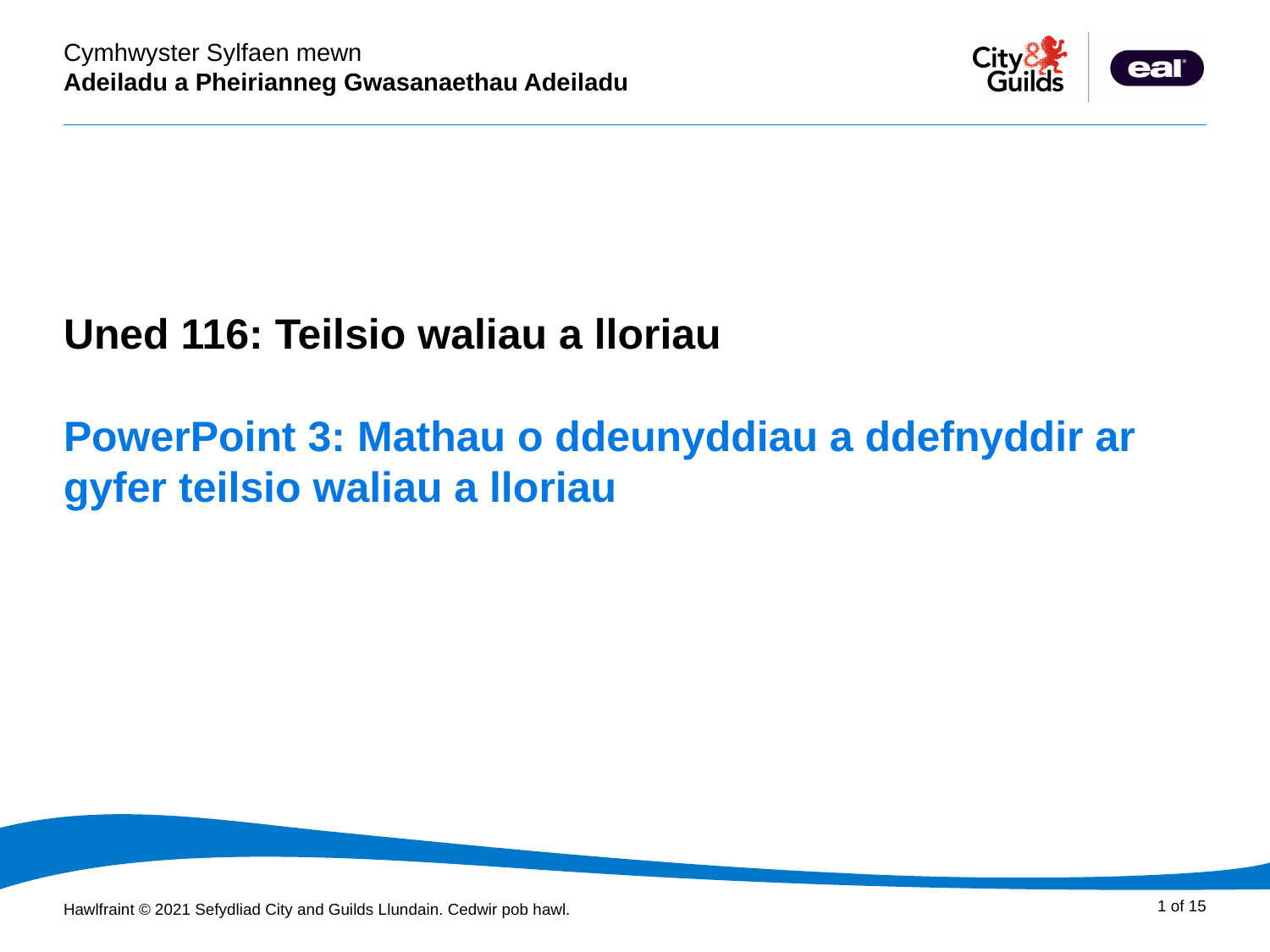

Cyflwyniad PowerPoint
Uned 116: Teilsio waliau a lloriau
# PowerPoint 3: Mathau o ddeunyddiau a ddefnyddir ar gyfer teilsio waliau a lloriau